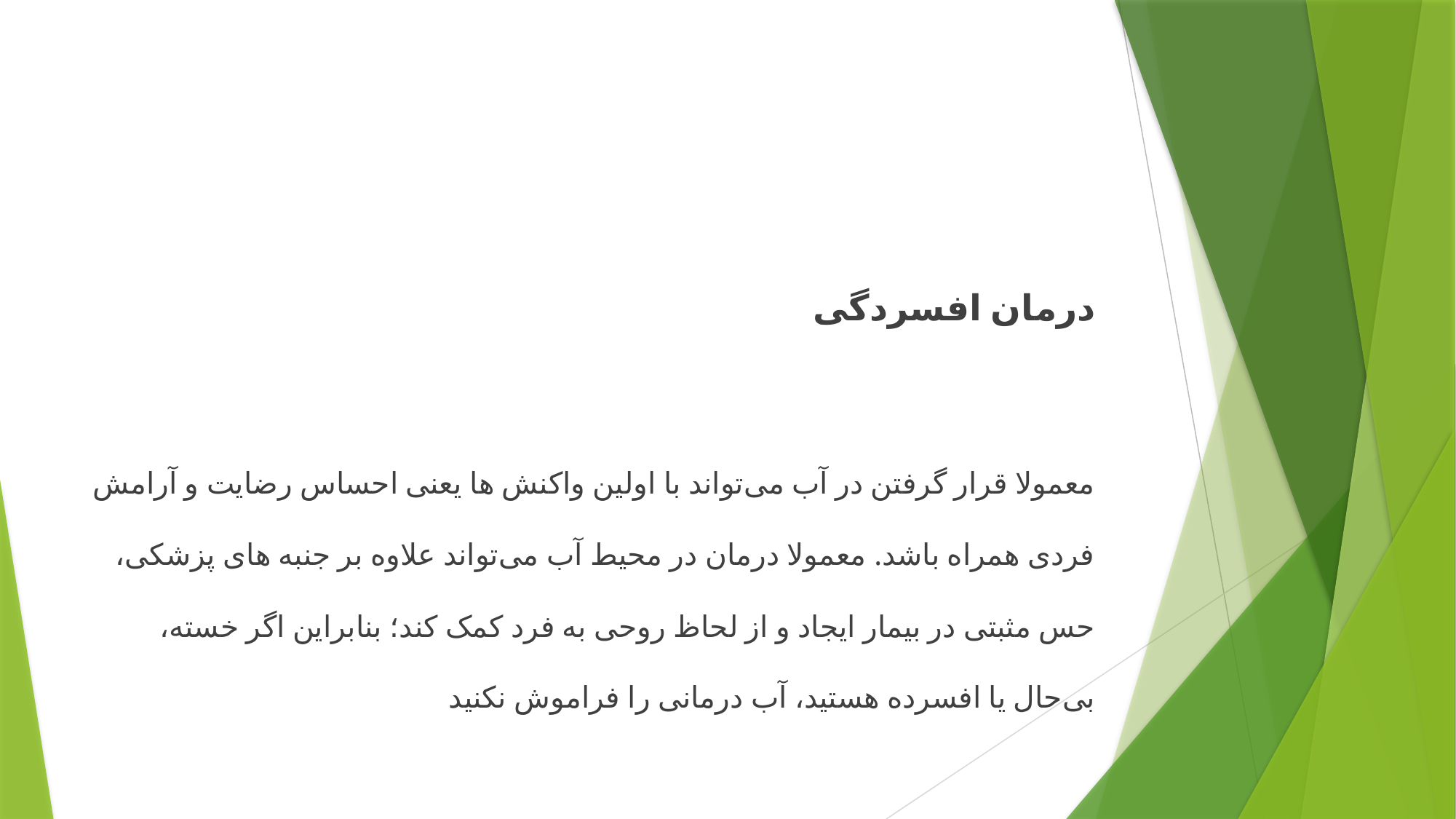

درمان افسردگی

معمولا قرار گرفتن در آب می‌تواند با اولین واکنش ها یعنی احساس رضایت و آرامش فردی همراه باشد. معمولا درمان در محیط آب می‌تواند علاوه بر جنبه های پزشکی، حس مثبتی در بیمار ایجاد و از لحاظ روحی به فرد کمک کند؛ بنابراین اگر خسته، بی‌حال یا افسرده هستید، آب درمانی را فراموش نکنید